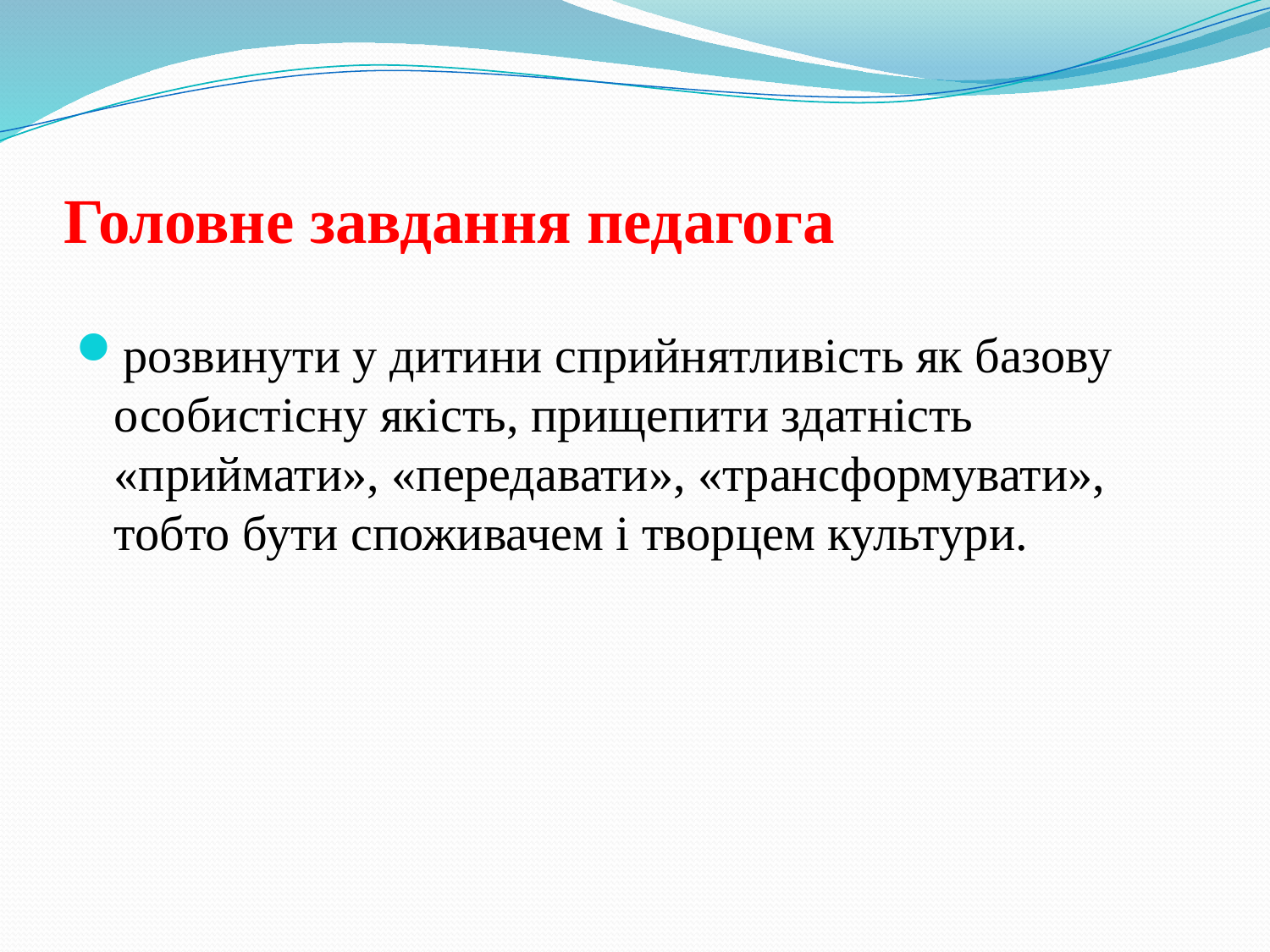

# Головне завдання педагога
розвинути у дитини сприйнятливість як базову особистісну якість, прищепити здатність «приймати», «передавати», «трансформувати», тобто бути споживачем і творцем культури.